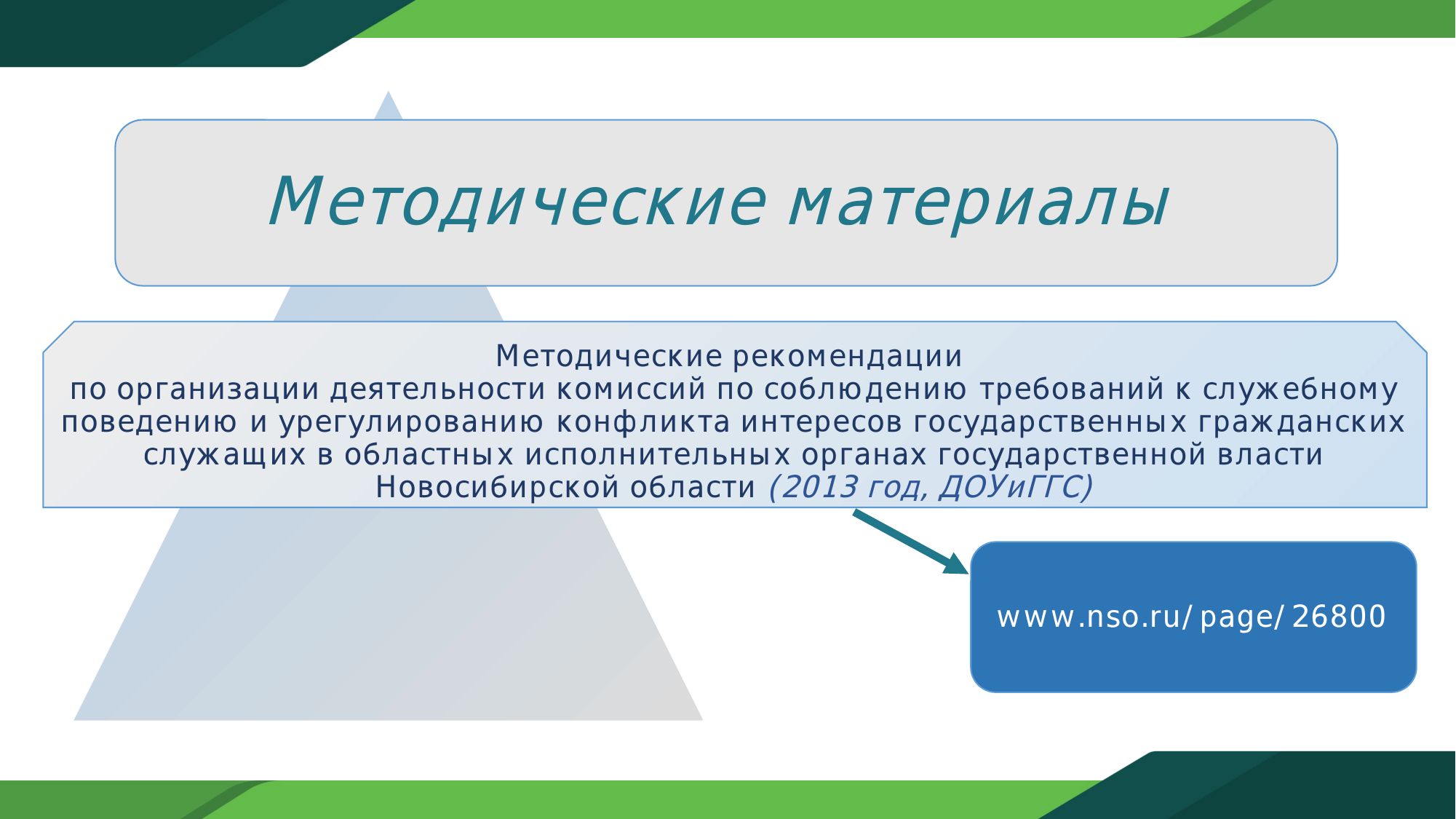

Методические материалы
www.nso.ru/page/26800
Методические рекомендации
по организации деятельности комиссий по соблюдению требований к служебному поведению и урегулированию конфликта интересов государственных гражданских
служащих в областных исполнительных органах государственной власти Новосибирской области (2013 год, ДОУиГГС)
#